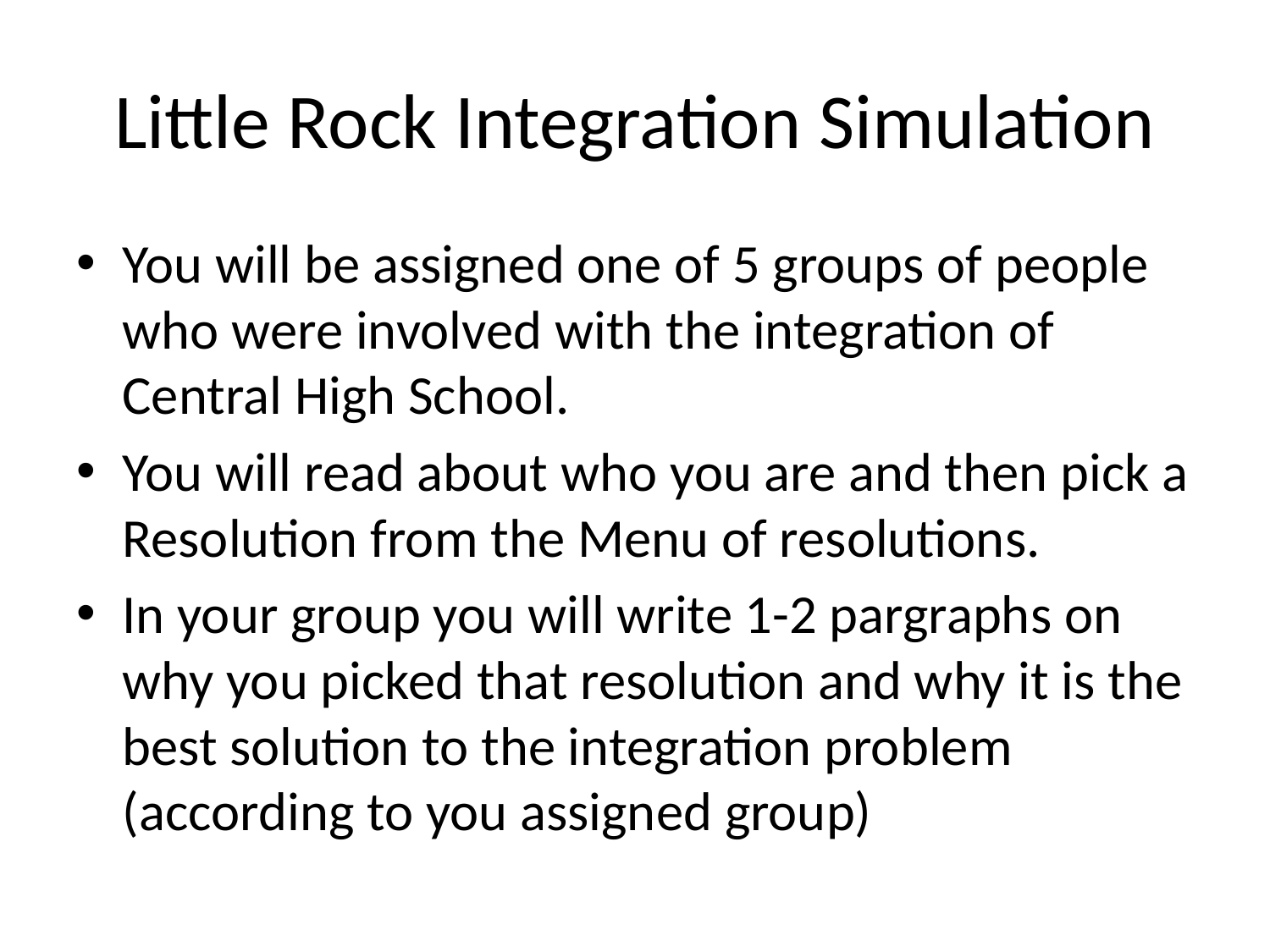

# Little Rock Integration Simulation
You will be assigned one of 5 groups of people who were involved with the integration of Central High School.
You will read about who you are and then pick a Resolution from the Menu of resolutions.
In your group you will write 1-2 pargraphs on why you picked that resolution and why it is the best solution to the integration problem (according to you assigned group)